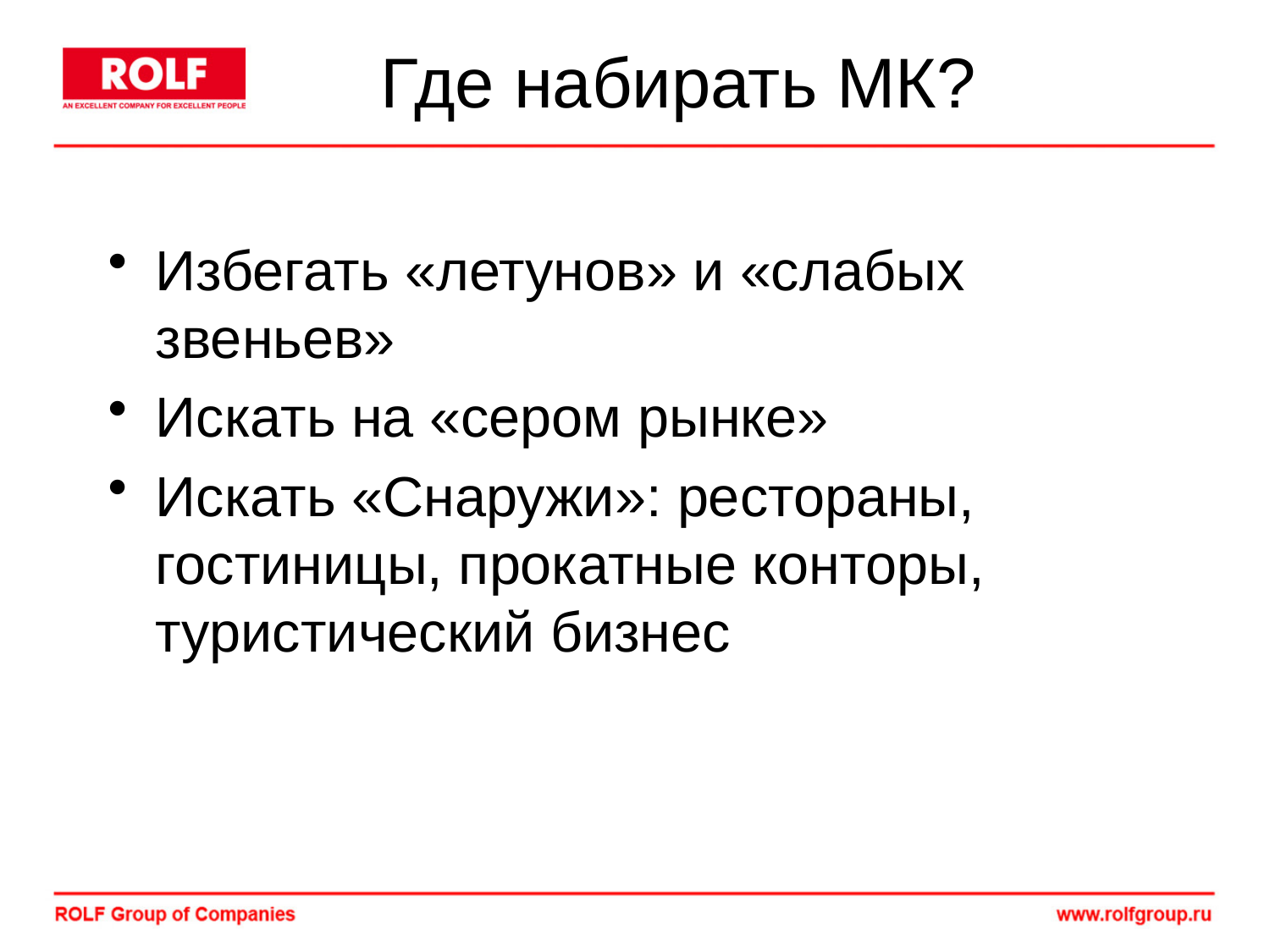

# Где набирать МК?
Избегать «летунов» и «слабых звеньев»
Искать на «сером рынке»
Искать «Снаружи»: рестораны, гостиницы, прокатные конторы, туристический бизнес